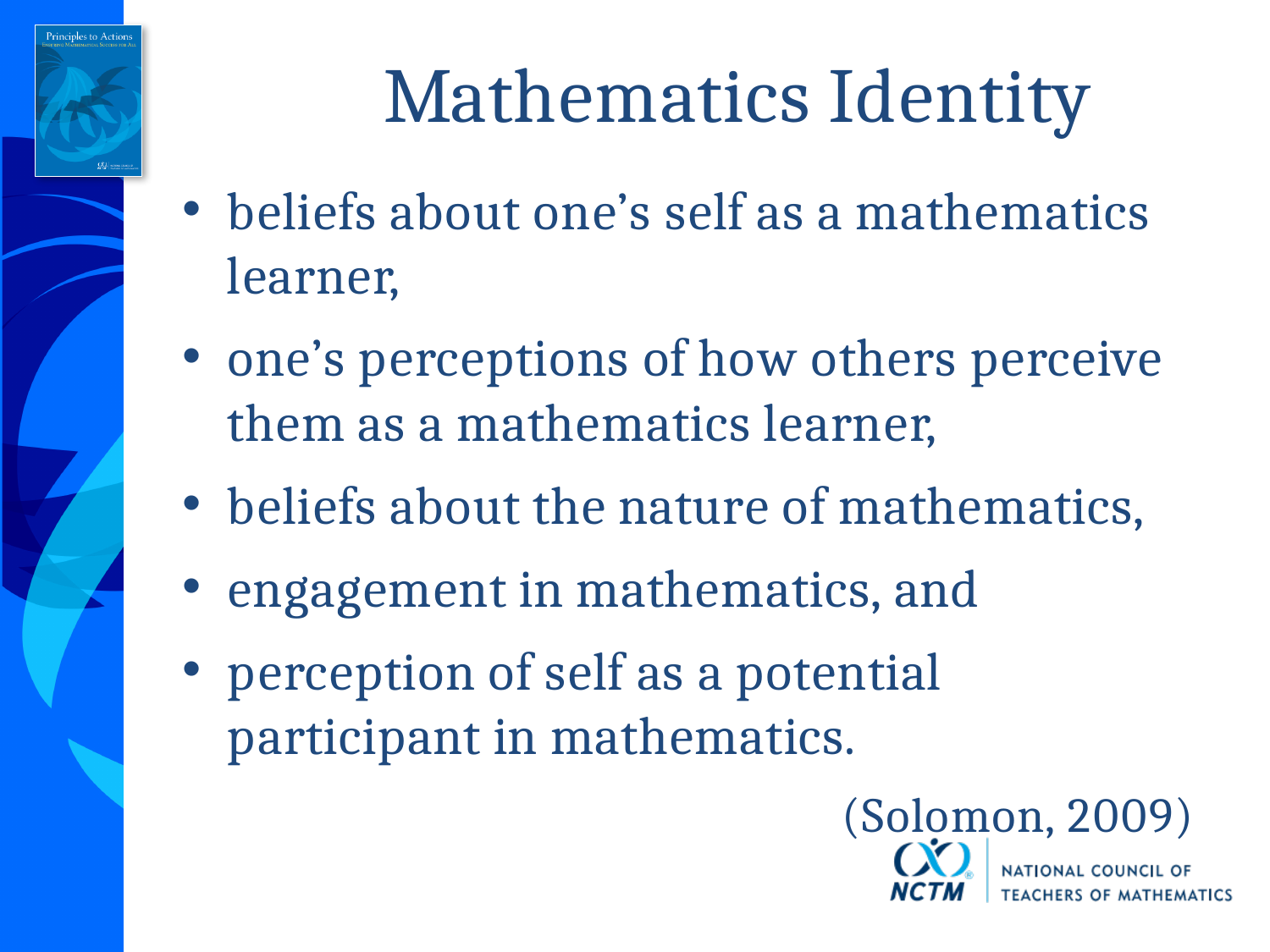

# Mathematics Identity
beliefs about one’s self as a mathematics learner,
one’s perceptions of how others perceive them as a mathematics learner,
beliefs about the nature of mathematics,
engagement in mathematics, and
perception of self as a potential participant in mathematics.
(Solomon, 2009)